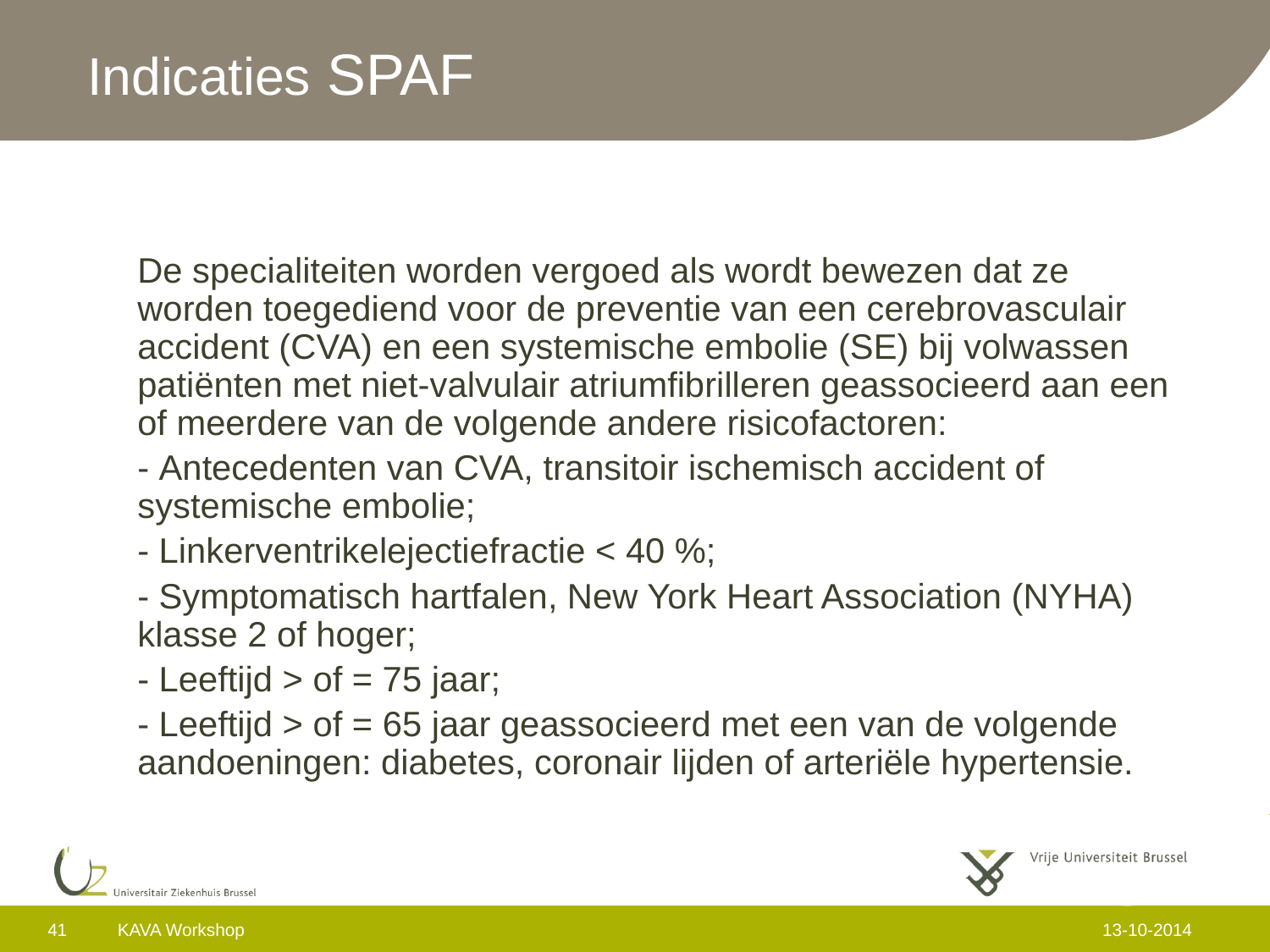

# Indicaties SPAF
De specialiteiten worden vergoed als wordt bewezen dat ze worden toegediend voor de preventie van een cerebrovasculair accident (CVA) en een systemische embolie (SE) bij volwassen patiënten met niet-valvulair atriumfibrilleren geassocieerd aan een of meerdere van de volgende andere risicofactoren:
- Antecedenten van CVA, transitoir ischemisch accident of systemische embolie;
- Linkerventrikelejectiefractie < 40 %;
- Symptomatisch hartfalen, New York Heart Association (NYHA) klasse 2 of hoger;
- Leeftijd > of = 75 jaar;
- Leeftijd > of = 65 jaar geassocieerd met een van de volgende aandoeningen: diabetes, coronair lijden of arteriële hypertensie.
41
KAVA Workshop
13-10-2014